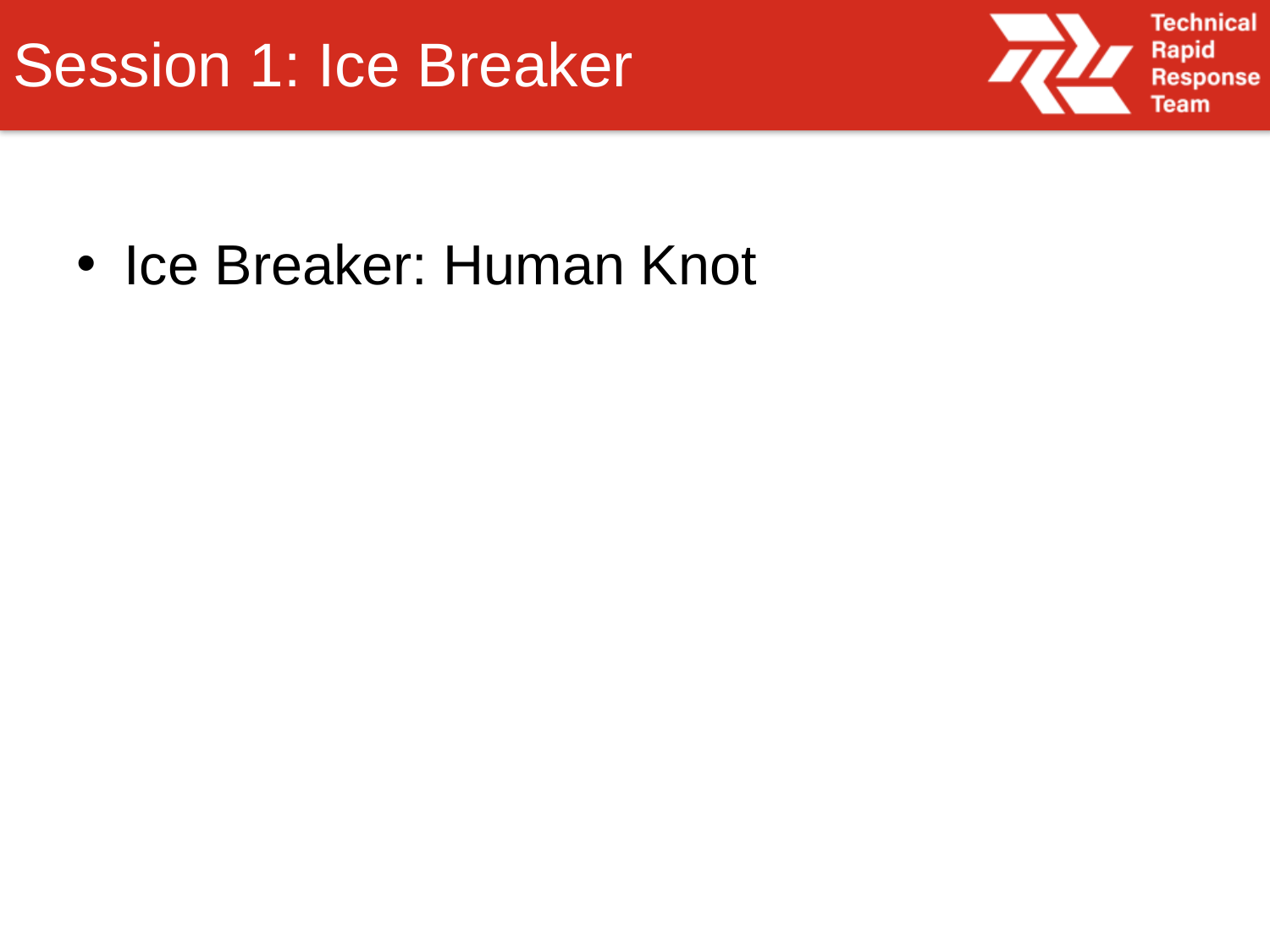

# Session 1: Ice Breaker
Ice Breaker: Human Knot